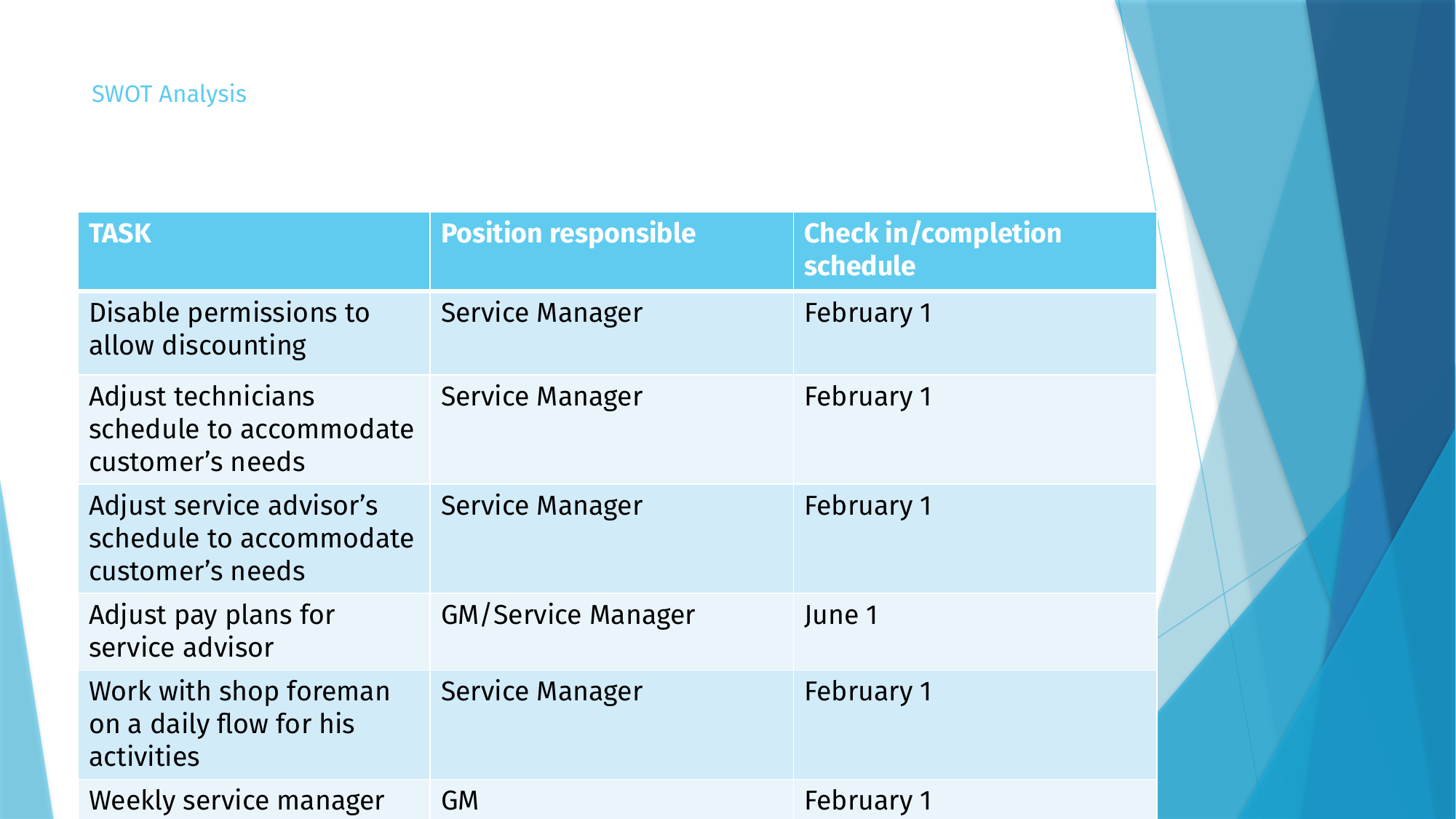

# SWOT Analysis
| TASK | Position responsible | Check in/completion schedule |
| --- | --- | --- |
| Disable permissions to allow discounting | Service Manager | February 1 |
| Adjust technicians schedule to accommodate customer’s needs | Service Manager | February 1 |
| Adjust service advisor’s schedule to accommodate customer’s needs | Service Manager | February 1 |
| Adjust pay plans for service advisor | GM/Service Manager | June 1 |
| Work with shop foreman on a daily flow for his activities | Service Manager | February 1 |
| Weekly service manager meeting | GM | February 1 |
| Weekly parts manager meeting | GM | February 1 |
| Work with vendor to perform a deep clean on the shop and a roof replacement | GM | March 1 |
| Meet with technicians each morning and throughout the day at determined intervals to see where they are on jobs | Shop Foreman | February 1 |
ACTION PLAN